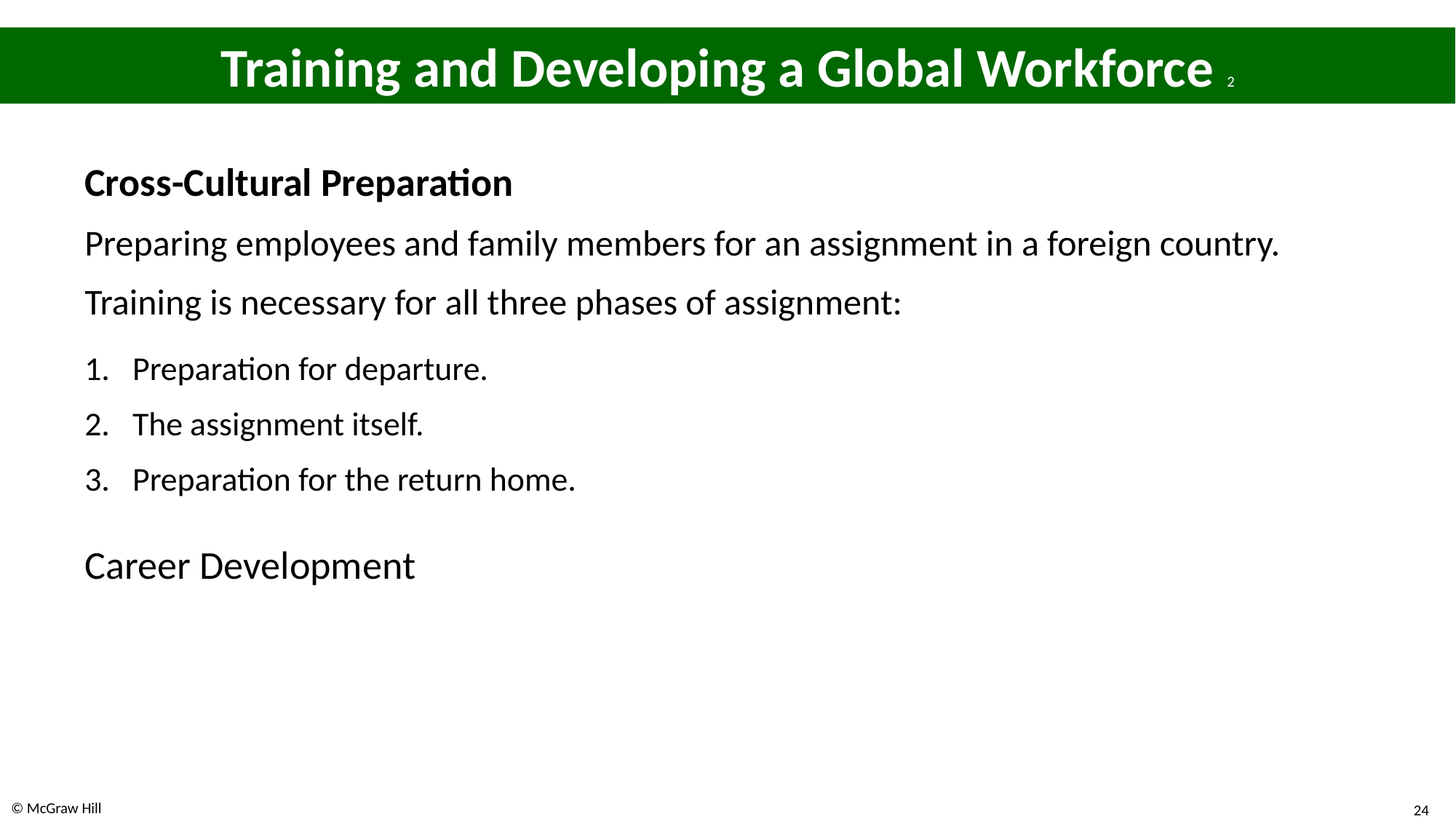

# Training and Developing a Global Workforce 2
Cross-Cultural Preparation
Preparing employees and family members for an assignment in a foreign country.
Training is necessary for all three phases of assignment:
Preparation for departure.
The assignment itself.
Preparation for the return home.
Career Development